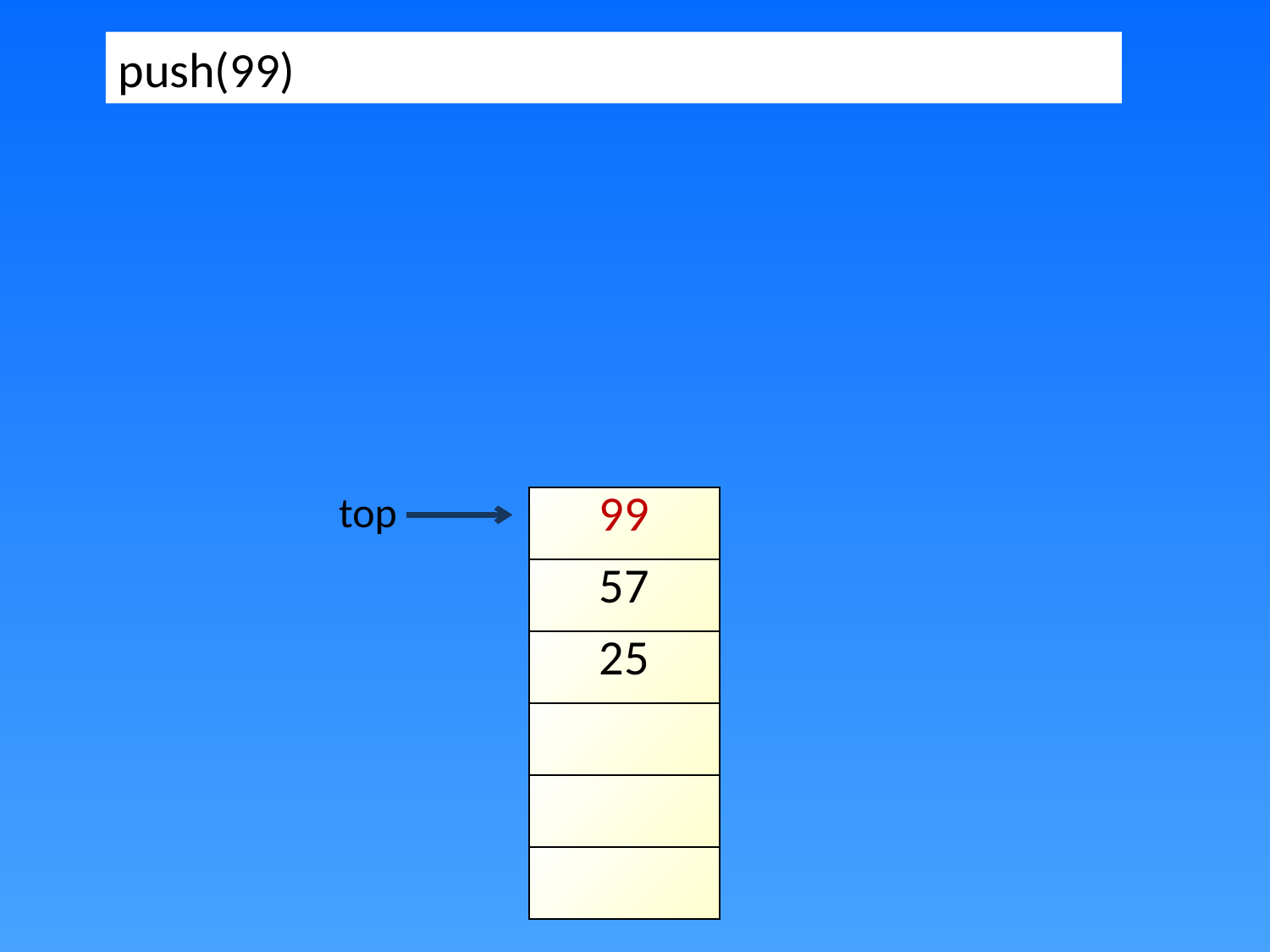

push(99)
top
| 99 |
| --- |
| 57 |
| 25 |
|  |
|  |
|  |